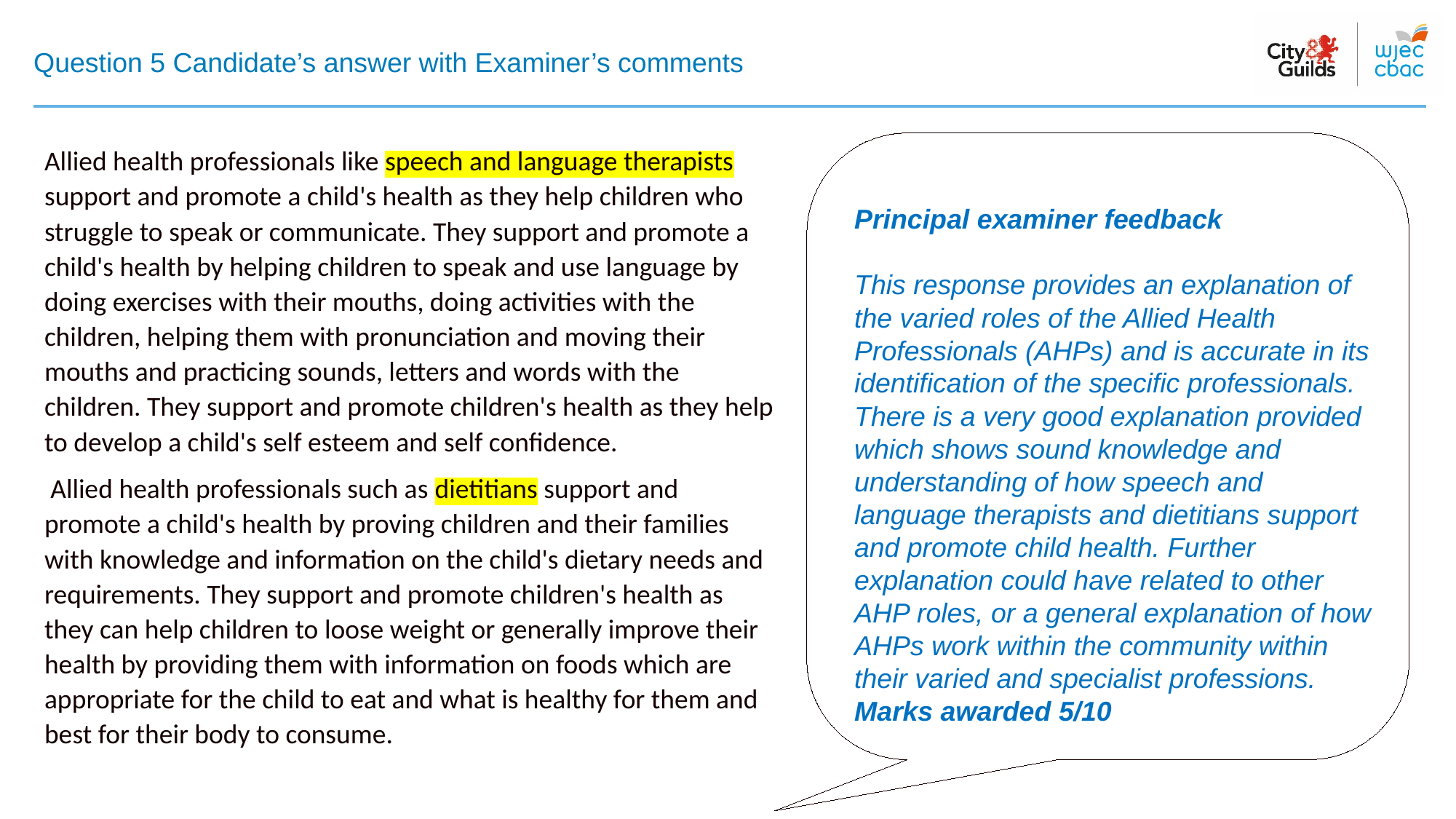

# Question 5 Candidate’s answer with Examiner’s comments

Allied health professionals like speech and language therapists support and promote a child's health as they help children who struggle to speak or communicate. They support and promote a child's health by helping children to speak and use language by doing exercises with their mouths, doing activities with the children, helping them with pronunciation and moving their mouths and practicing sounds, letters and words with the children. They support and promote children's health as they help to develop a child's self esteem and self confidence.
 Allied health professionals such as dietitians support and promote a child's health by proving children and their families with knowledge and information on the child's dietary needs and requirements. They support and promote children's health as they can help children to loose weight or generally improve their health by providing them with information on foods which are appropriate for the child to eat and what is healthy for them and best for their body to consume.
Principal examiner feedback​
​
This response provides an explanation of the varied roles of the Allied Health Professionals (AHPs) and is accurate in its identification of the specific professionals. There is a very good explanation provided which shows sound knowledge and understanding of how speech and language therapists and dietitians support and promote child health. Further explanation could have related to other AHP roles, or a general explanation of how AHPs work within the community within their varied and specialist professions.
Marks awarded 5/10